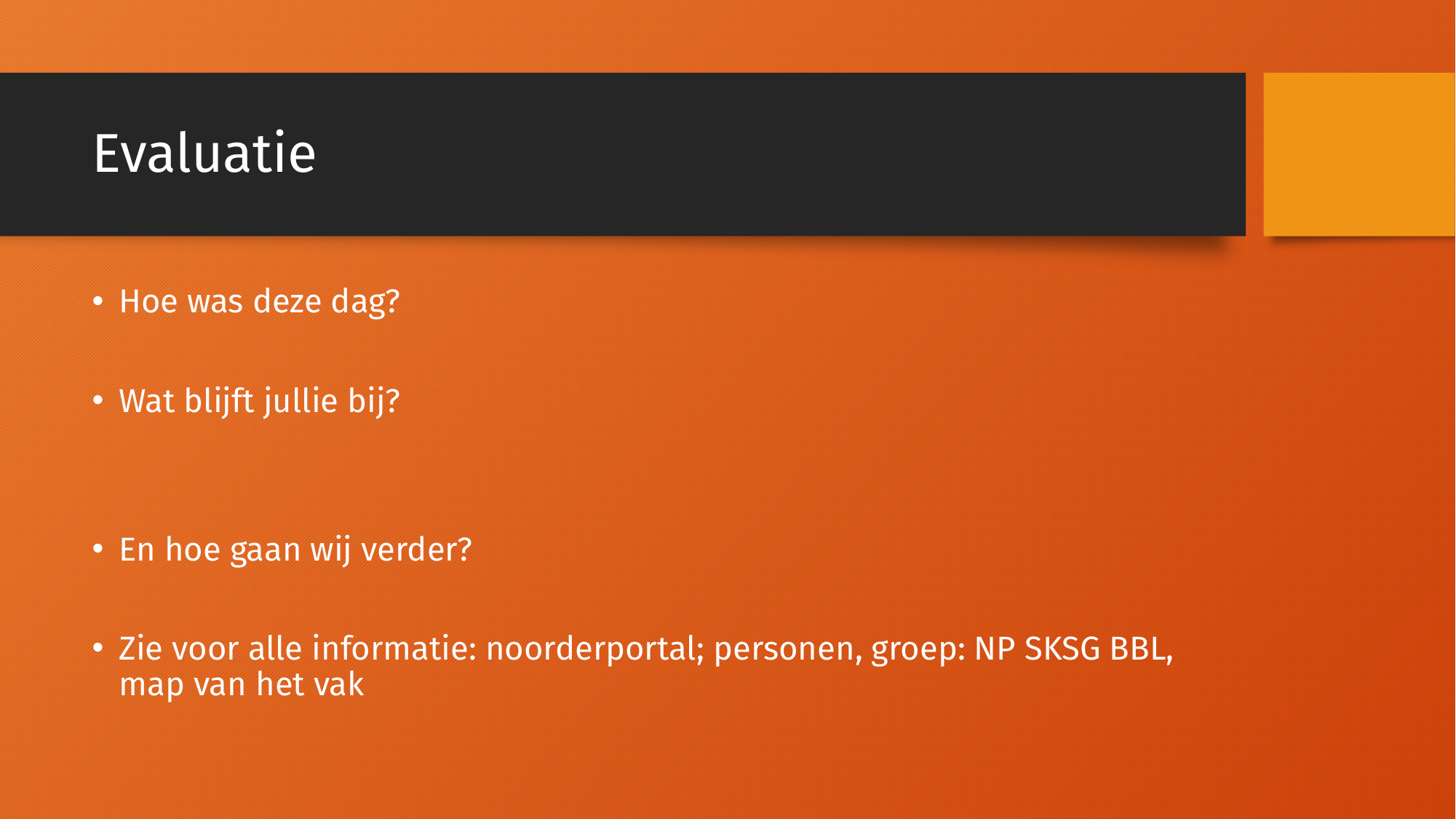

# Evaluatie
Hoe was deze dag?

Wat blijft jullie bij?

En hoe gaan wij verder?

Zie voor alle informatie: noorderportal; personen, groep: NP SKSG BBL, map van het vak